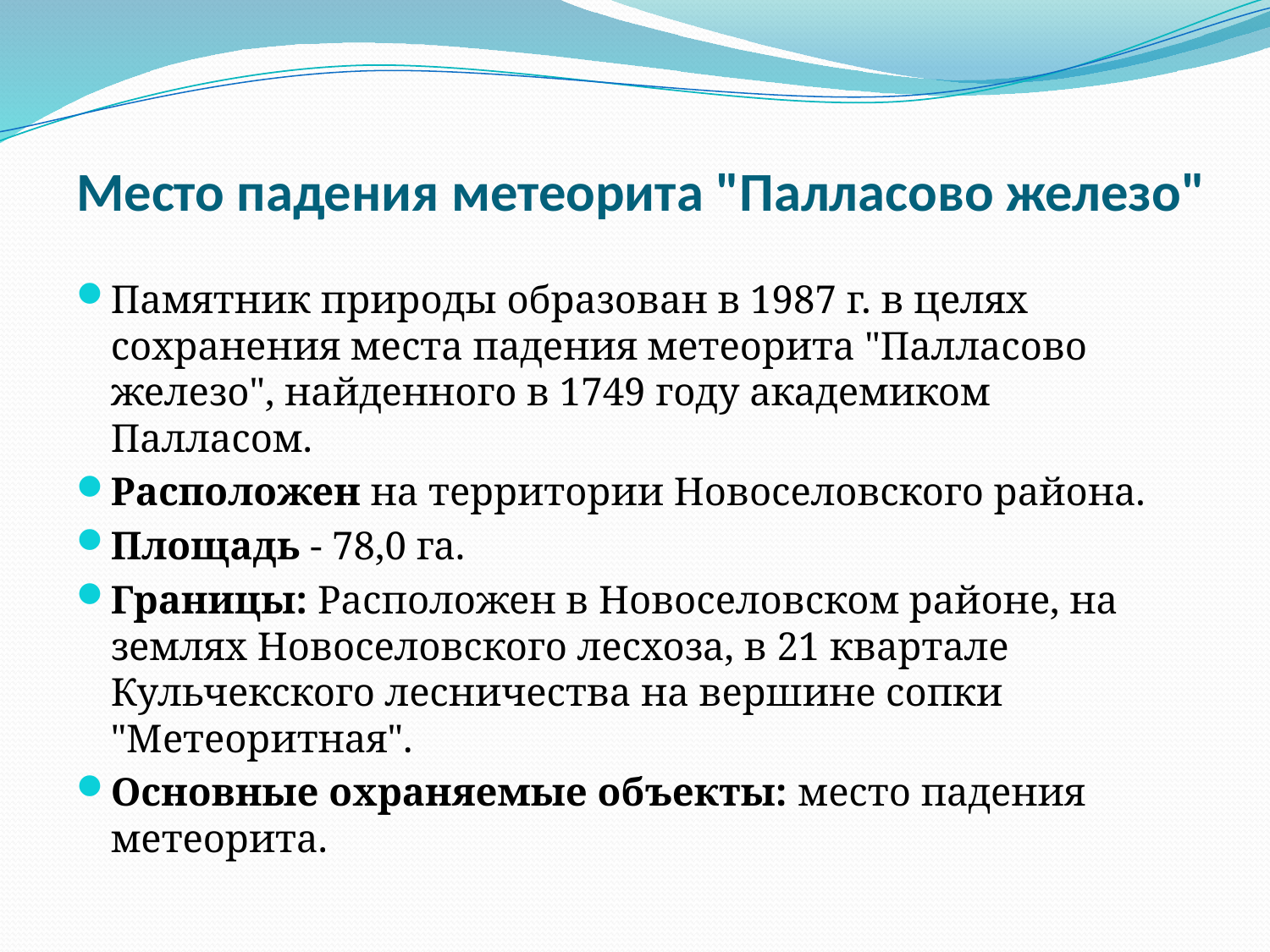

# Место падения метеорита "Палласово железо"
Памятник природы образован в 1987 г. в целях сохранения места падения метеорита "Палласово железо", найденного в 1749 году академиком Палласом.
Расположен на территории Новоселовского района.
Площадь - 78,0 га.
Границы: Расположен в Новоселовском районе, на землях Новоселовского лесхоза, в 21 квартале Кульчекского лесничества на вершине сопки "Метеоритная".
Основные охраняемые объекты: место падения метеорита.